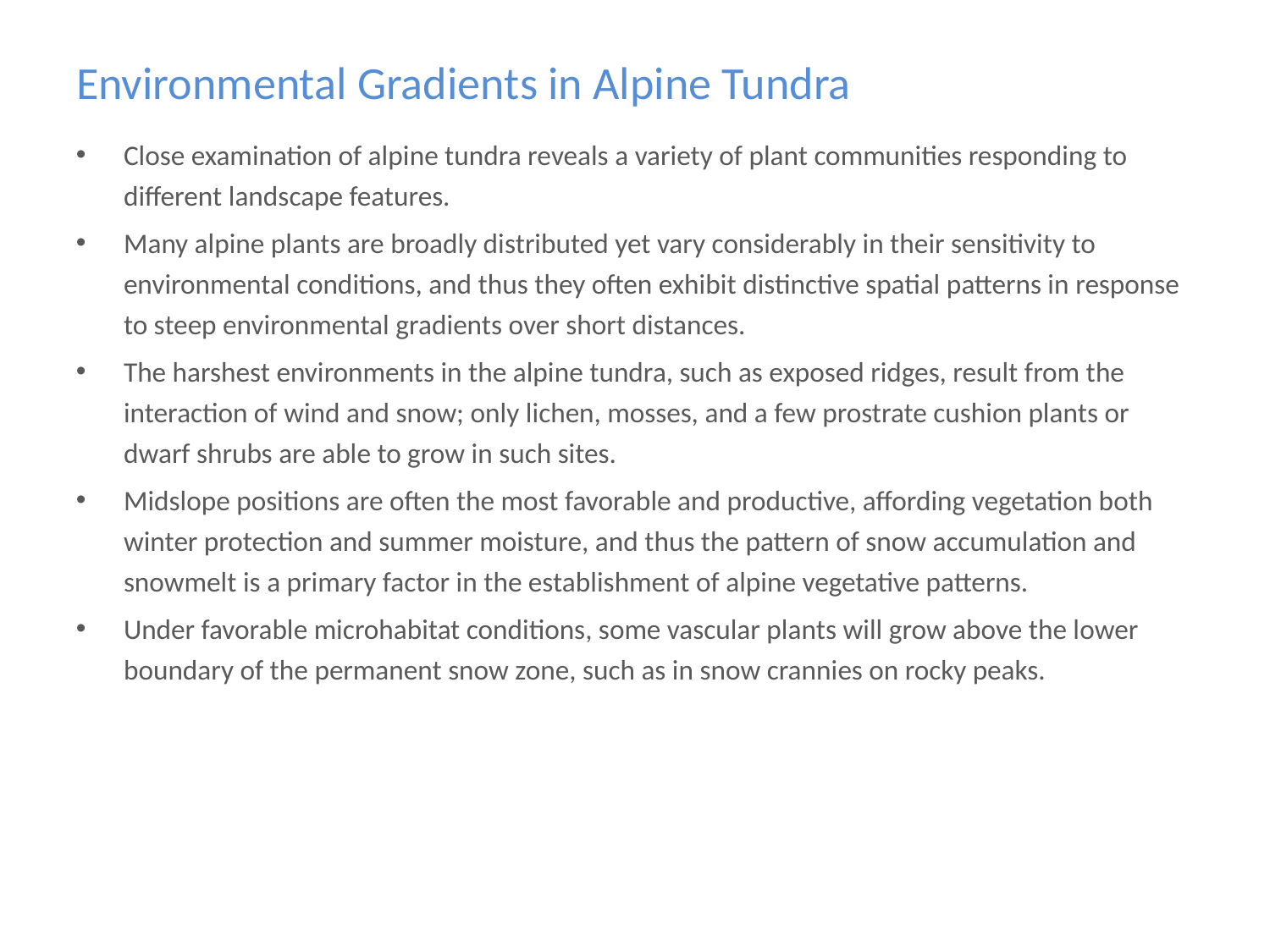

# Environmental Gradients in Alpine Tundra
Close examination of alpine tundra reveals a variety of plant communities responding to different landscape features.
Many alpine plants are broadly distributed yet vary considerably in their sensitivity to environmental conditions, and thus they often exhibit distinctive spatial patterns in response to steep environmental gradients over short distances.
The harshest environments in the alpine tundra, such as exposed ridges, result from the interaction of wind and snow; only lichen, mosses, and a few prostrate cushion plants or dwarf shrubs are able to grow in such sites.
Midslope positions are often the most favorable and productive, affording vegetation both winter protection and summer moisture, and thus the pattern of snow accumulation and snowmelt is a primary factor in the establishment of alpine vegetative patterns.
Under favorable microhabitat conditions, some vascular plants will grow above the lower boundary of the permanent snow zone, such as in snow crannies on rocky peaks.